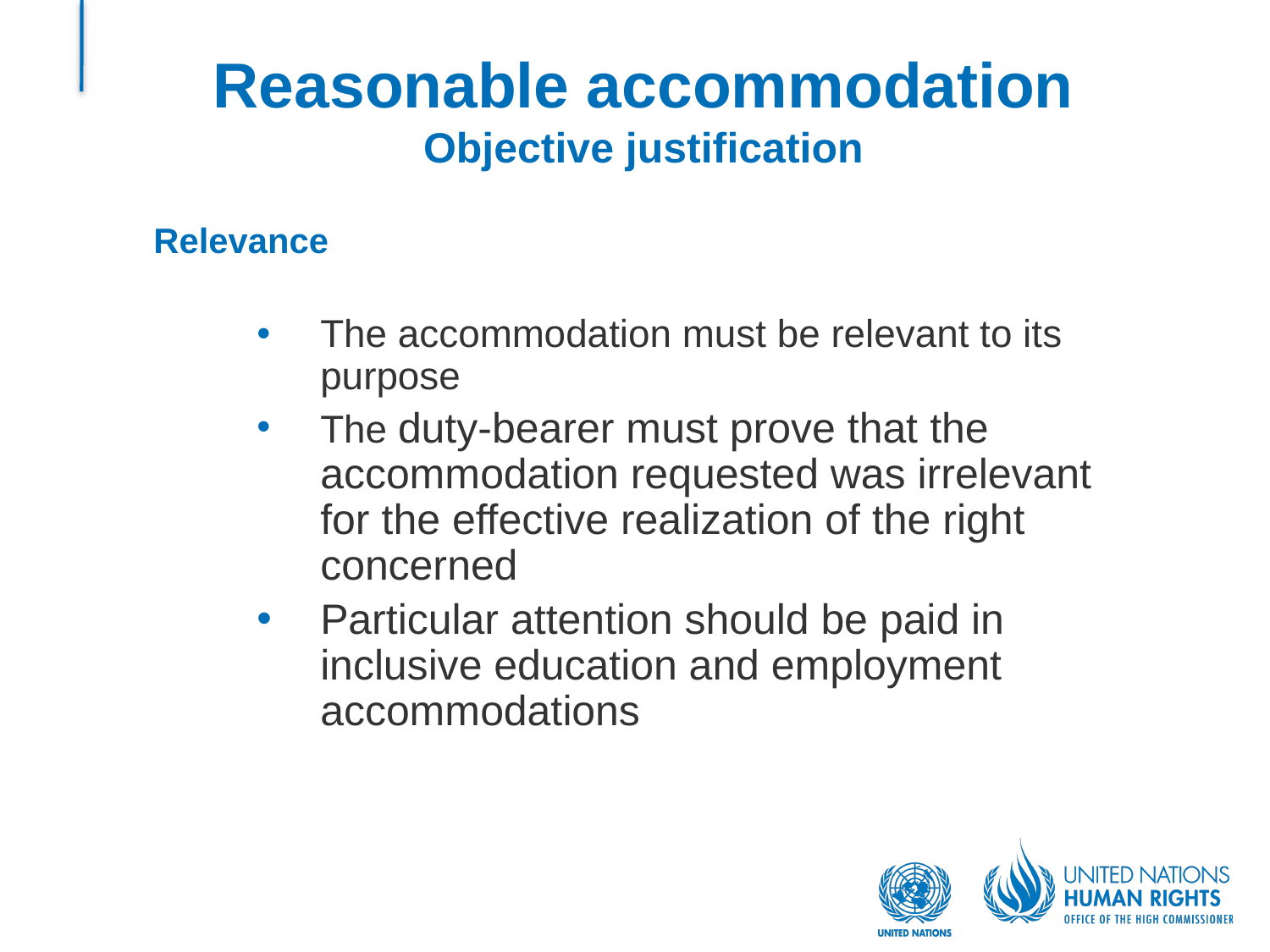

# Reasonable accommodation Objective justification
Relevance

The accommodation must be relevant to its purpose
The duty-bearer must prove that the accommodation requested was irrelevant for the effective realization of the right concerned
Particular attention should be paid in inclusive education and employment accommodations